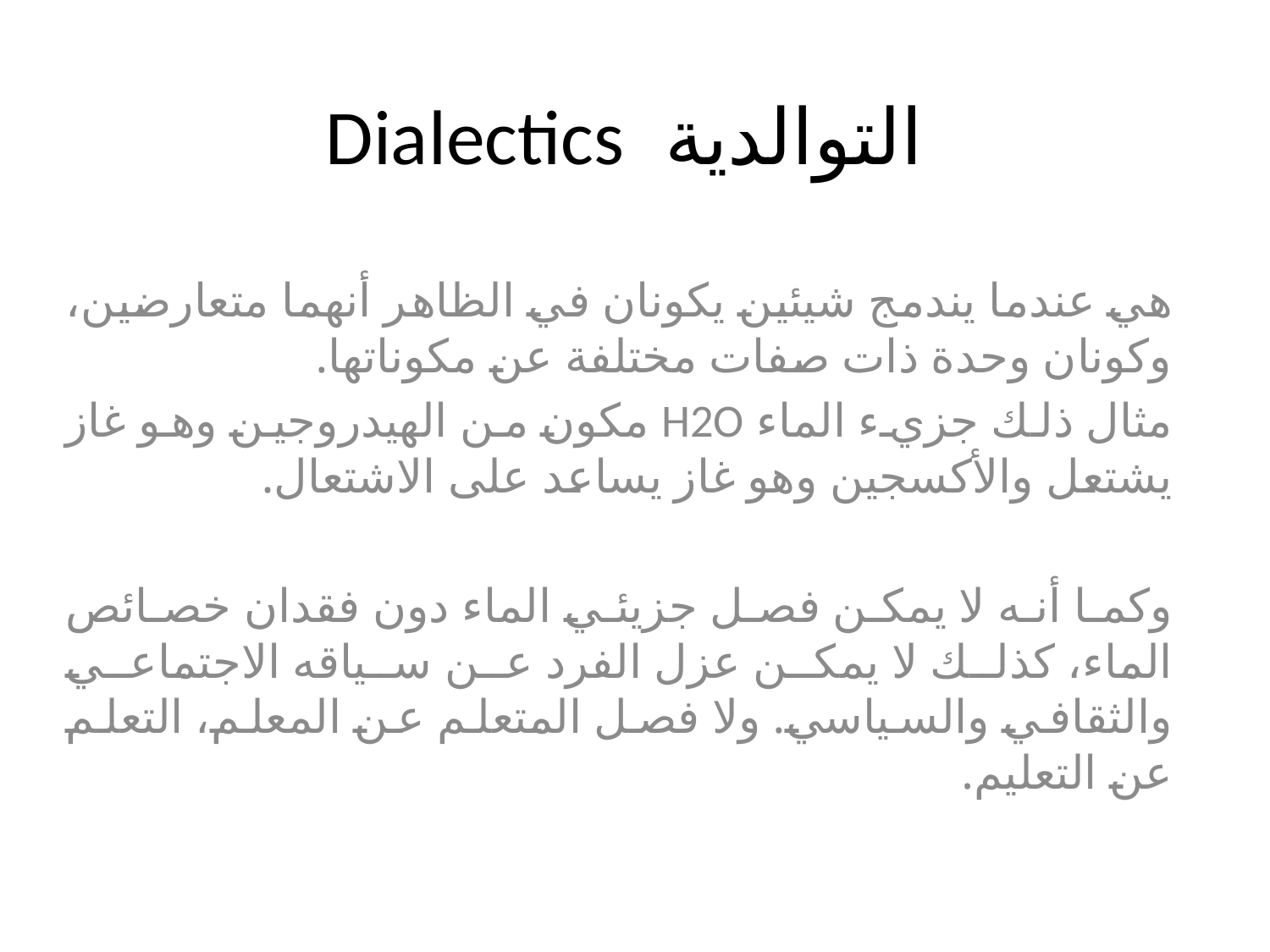

# التوالدية  Dialectics
هي عندما يندمج شيئين يكونان في الظاهر أنهما متعارضين، وكونان وحدة ذات صفات مختلفة عن مكوناتها.
مثال ذلك جزيء الماء H2O مكون من الهيدروجين وهو غاز يشتعل والأكسجين وهو غاز يساعد على الاشتعال.

وكما أنه لا يمكن فصل جزيئي الماء دون فقدان خصائص الماء، كذلك لا يمكن عزل الفرد عن سياقه الاجتماعي والثقافي والسياسي. ولا فصل المتعلم عن المعلم، التعلم عن التعليم.